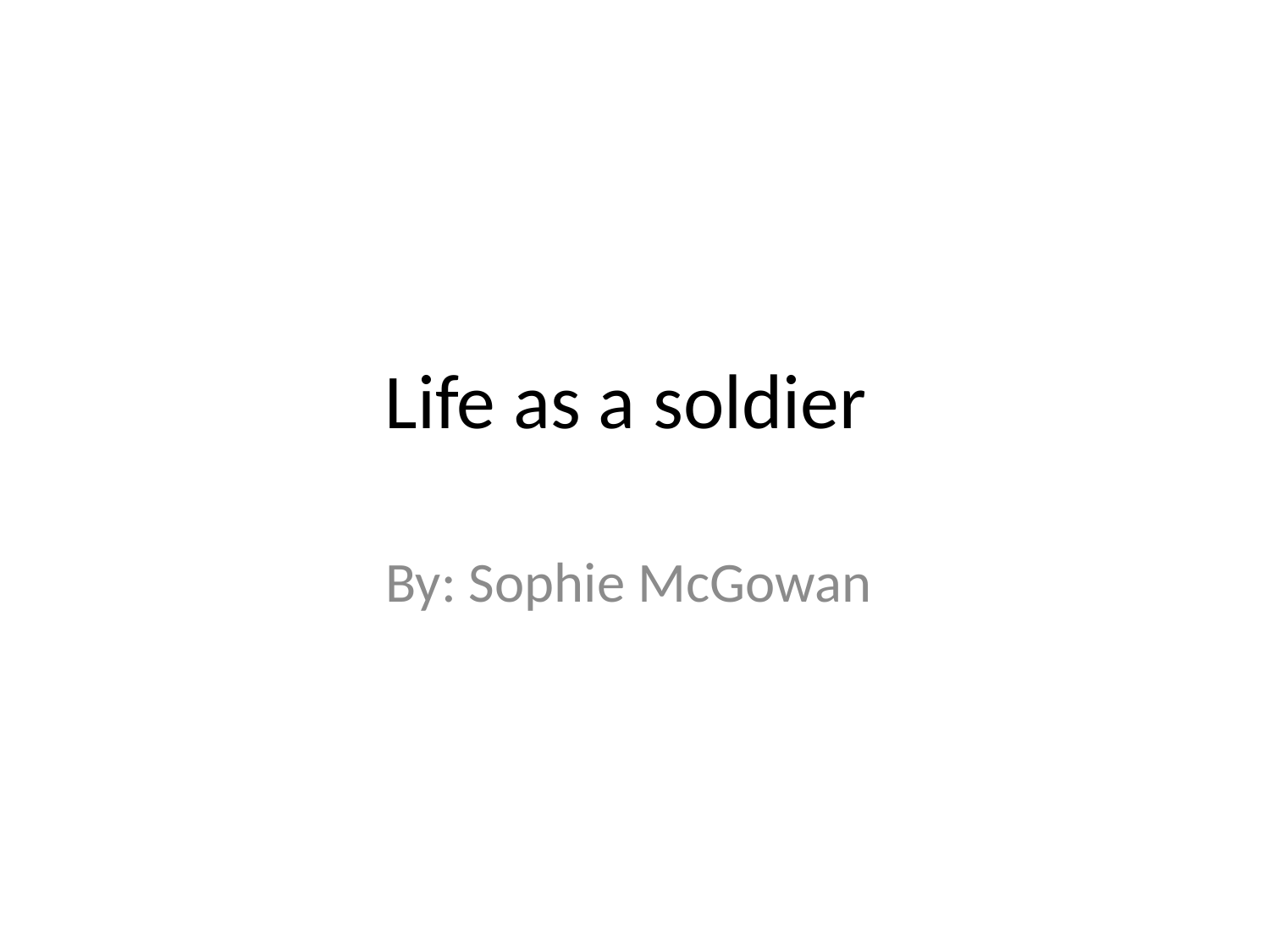

# Life as a soldier
By: Sophie McGowan